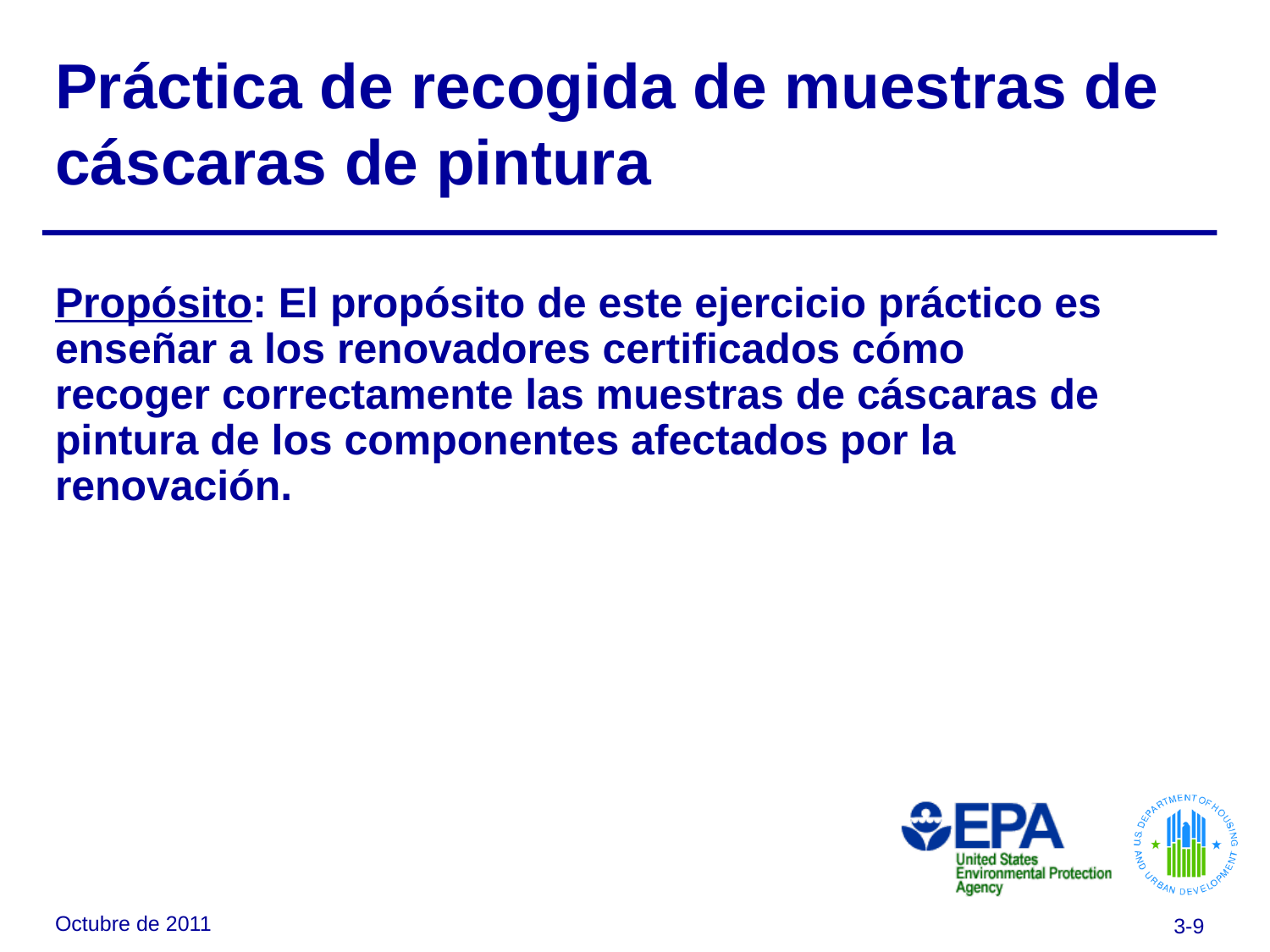

# Práctica de recogida de muestras de cáscaras de pintura
Propósito: El propósito de este ejercicio práctico es enseñar a los renovadores certificados cómo recoger correctamente las muestras de cáscaras de pintura de los componentes afectados por la renovación.

Octubre de 2011
3-9